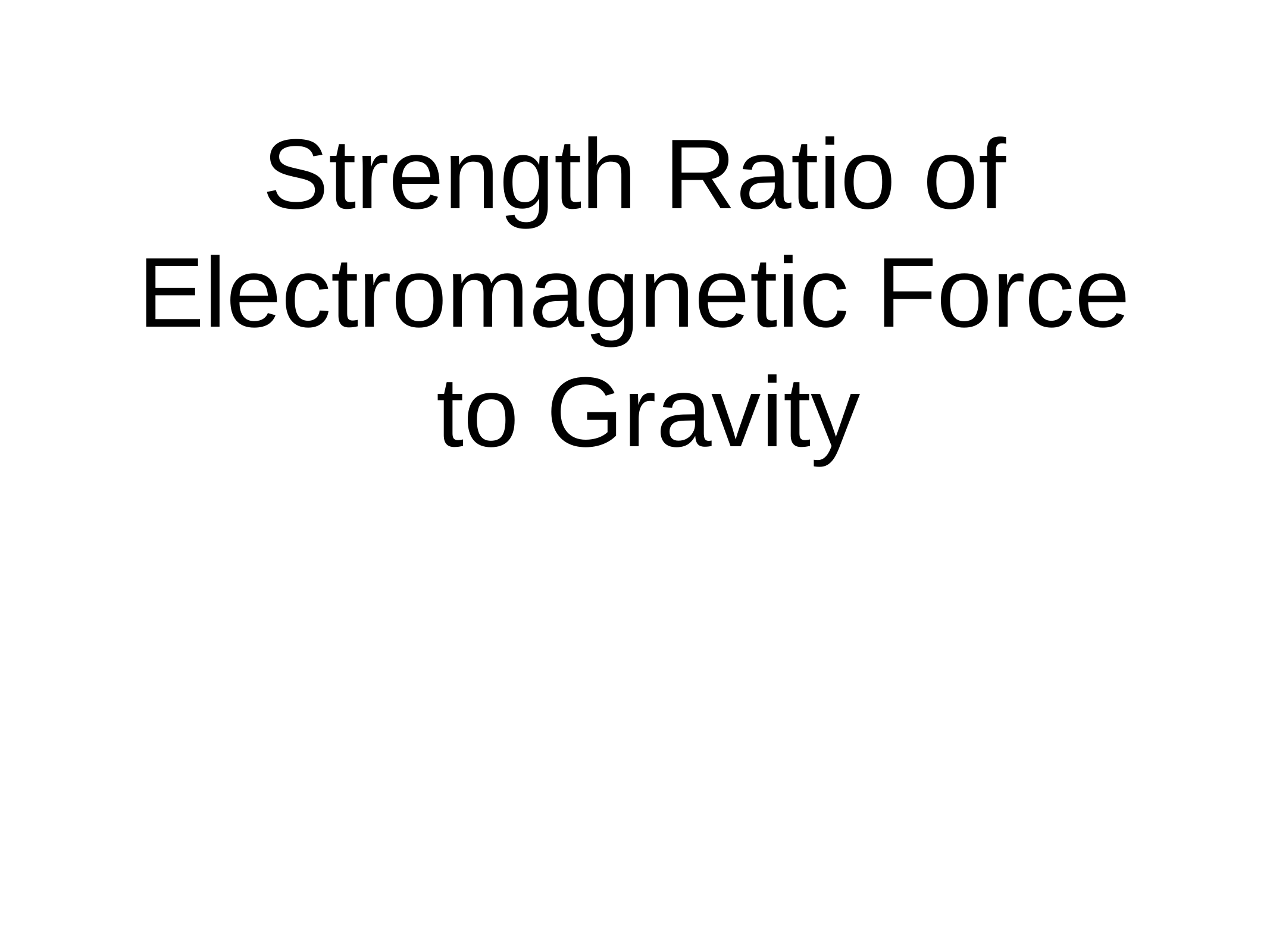

# Strength Ratio of Electromagnetic Force
 to Gravity